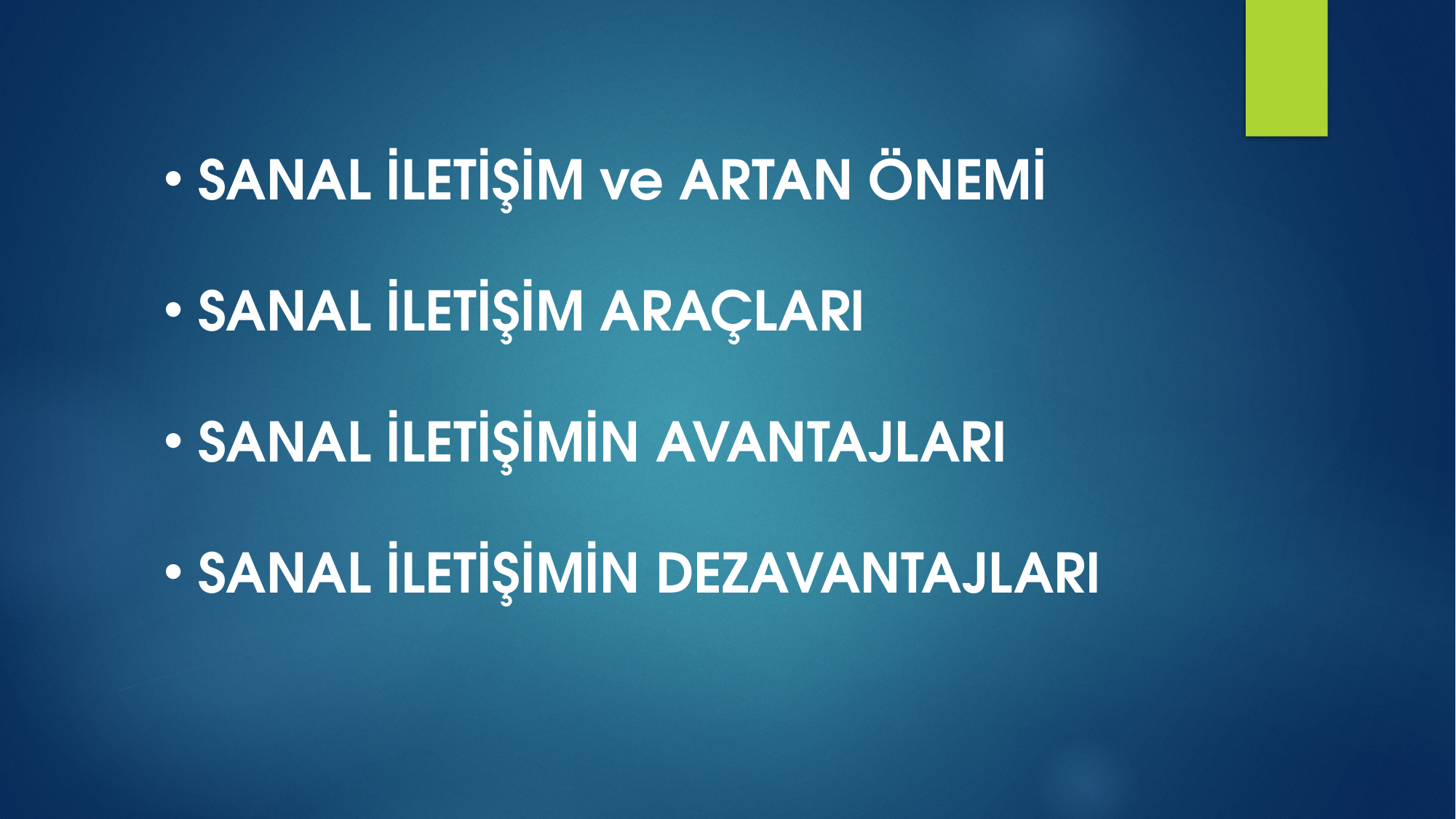

SANAL İLETİŞİM ve ARTAN ÖNEMİ

SANAL İLETİŞİM ARAÇLARI

SANAL İLETİŞİMİN AVANTAJLARI

SANAL İLETİŞİMİN DEZAVANTAJLARI